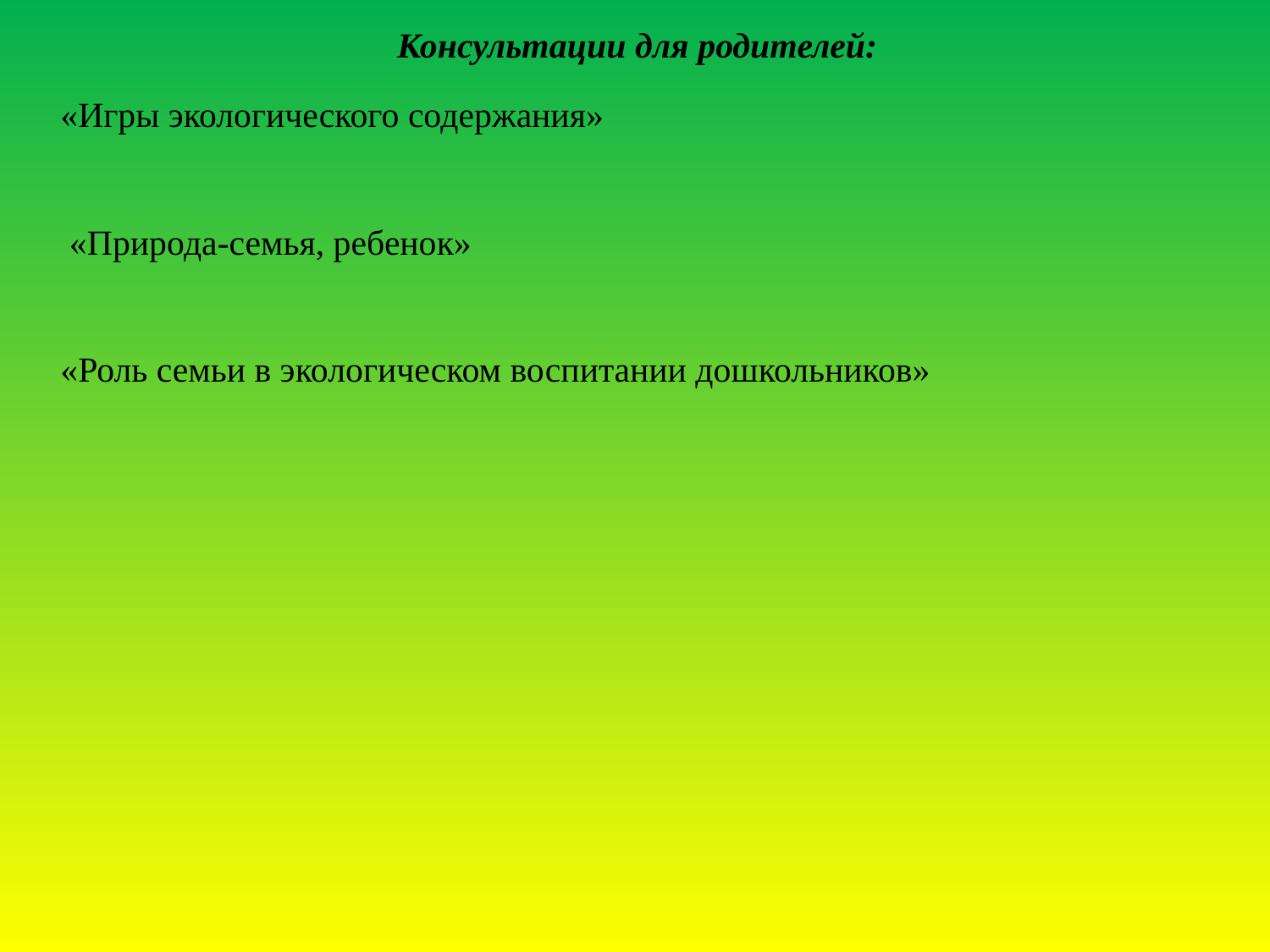

Консультации для родителей:
«Игры экологического содержания»

 «Природа-семья, ребенок»

«Роль семьи в экологическом воспитании дошкольников»